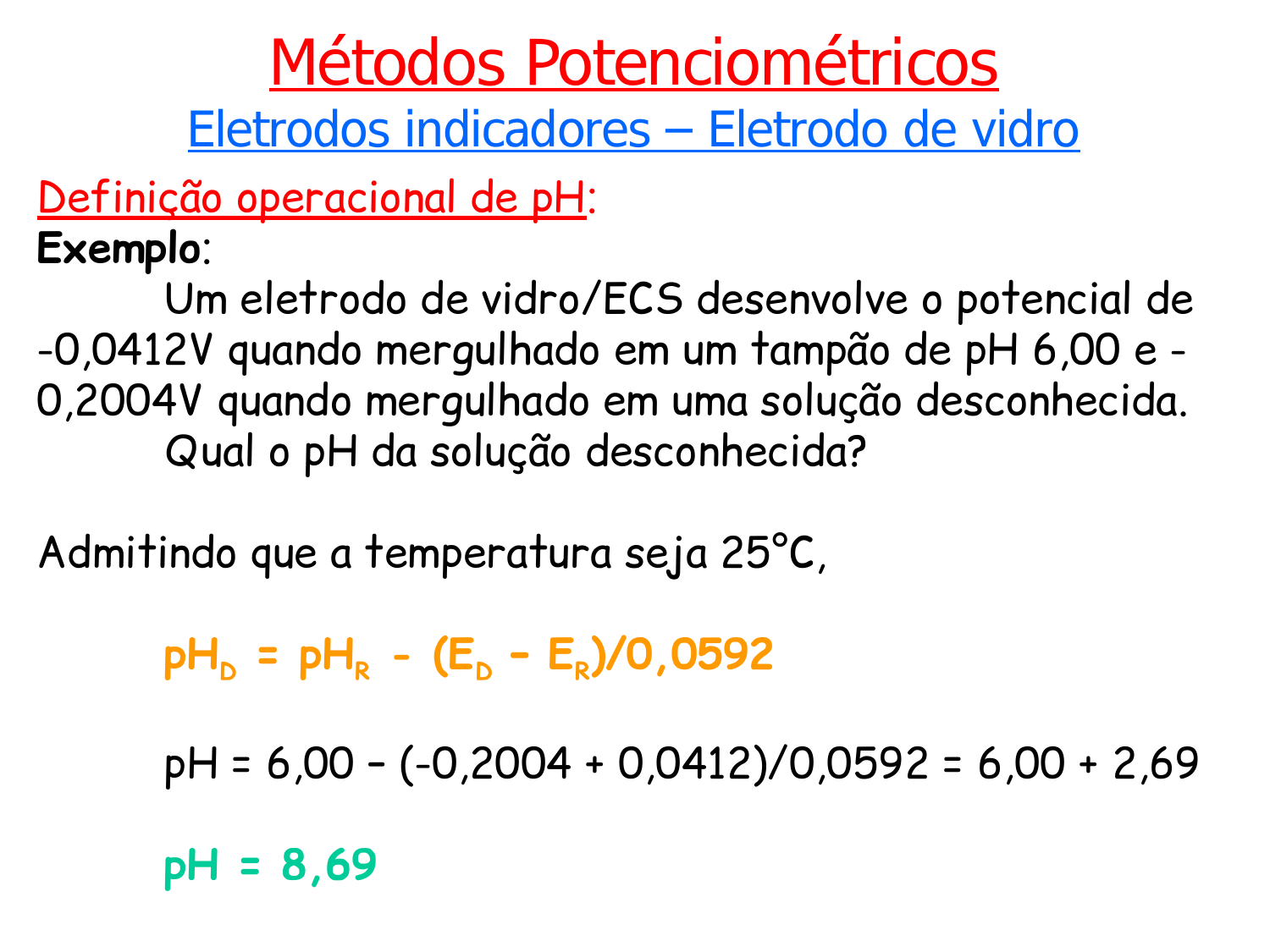

Métodos Potenciométricos
Eletrodos indicadores – Eletrodo de vidro
Definição operacional de pH:
Exemplo:
	Um eletrodo de vidro/ECS desenvolve o potencial de -0,0412V quando mergulhado em um tampão de pH 6,00 e -0,2004V quando mergulhado em uma solução desconhecida.
	Qual o pH da solução desconhecida?

Admitindo que a temperatura seja 25°C,

	pHD = pHR - (ED – ER)/0,0592

	pH = 6,00 – (-0,2004 + 0,0412)/0,0592 = 6,00 + 2,69

	pH = 8,69